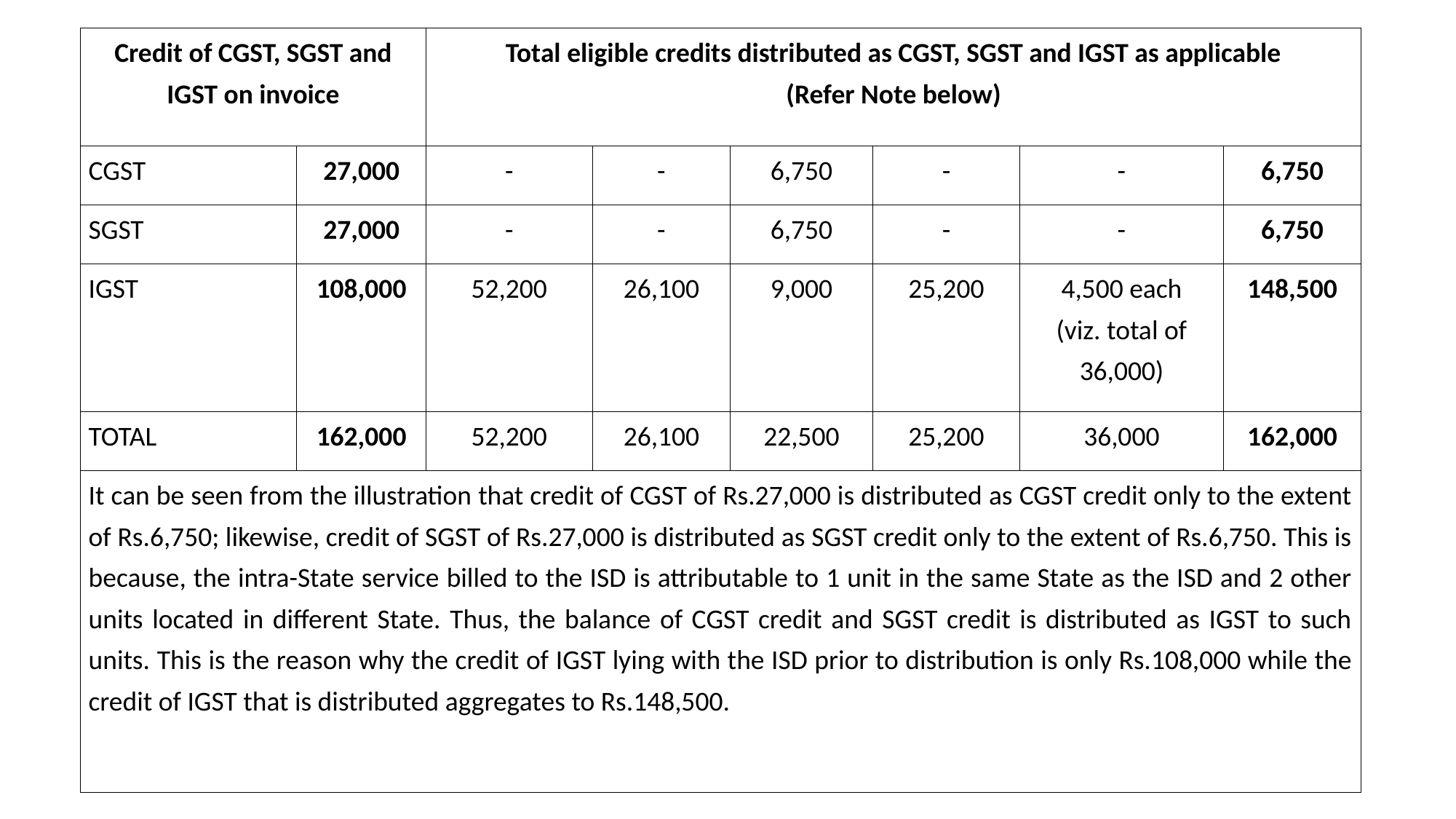

| Credit of CGST, SGST and IGST on invoice |  | Total eligible credits distributed as CGST, SGST and IGST as applicable (Refer Note below) |  |  |  |  |  |
| --- | --- | --- | --- | --- | --- | --- | --- |
| CGST | 27,000 | - | - | 6,750 | - | - | 6,750 |
| SGST | 27,000 | - | - | 6,750 | - | - | 6,750 |
| IGST | 108,000 | 52,200 | 26,100 | 9,000 | 25,200 | 4,500 each (viz. total of 36,000) | 148,500 |
| TOTAL | 162,000 | 52,200 | 26,100 | 22,500 | 25,200 | 36,000 | 162,000 |
| It can be seen from the illustration that credit of CGST of Rs.27,000 is distributed as CGST credit only to the extent of Rs.6,750; likewise, credit of SGST of Rs.27,000 is distributed as SGST credit only to the extent of Rs.6,750. This is because, the intra-State service billed to the ISD is attributable to 1 unit in the same State as the ISD and 2 other units located in different State. Thus, the balance of CGST credit and SGST credit is distributed as IGST to such units. This is the reason why the credit of IGST lying with the ISD prior to distribution is only Rs.108,000 while the credit of IGST that is distributed aggregates to Rs.148,500. |  |  |  |  |  |  |  |